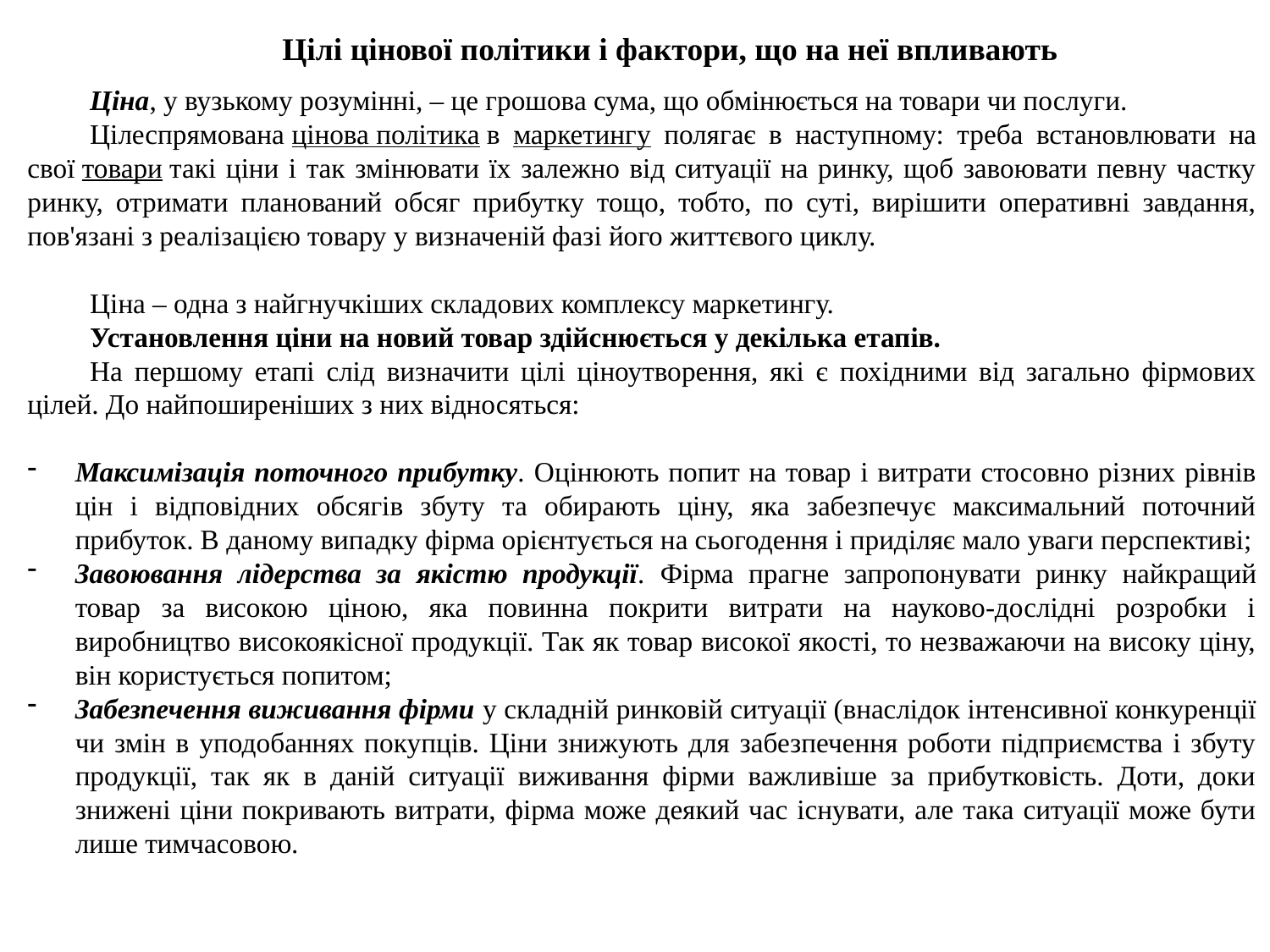

Цілі цінової політики і фактори, що на неї впливають
Ціна, у вузькому розумінні, – це грошова сума, що обмінюється на товари чи послуги.
Цілеспрямована цінова політика в маркетингу полягає в наступному: треба встановлювати на свої товари такі ціни і так змінювати їх залежно від ситуації на ринку, щоб завоювати певну частку ринку, отримати планований обсяг прибутку тощо, тобто, по суті, вирішити оперативні завдання, пов'язані з реалізацією товару у визначеній фазі його життєвого циклу.

Ціна – одна з найгнучкіших складових комплексу маркетингу.
Установлення ціни на новий товар здійснюється у декілька етапів.
На першому етапі слід визначити цілі ціноутворення, які є похідними від загально фірмових цілей. До найпоширеніших з них відносяться:

Максимізація поточного прибутку. Оцінюють попит на товар і витрати стосовно різних рівнів цін і відповідних обсягів збуту та обирають ціну, яка забезпечує максимальний поточний прибуток. В даному випадку фірма орієнтується на сьогодення і приділяє мало уваги перспективі;
Завоювання лідерства за якістю продукції. Фірма прагне запропонувати ринку найкращий товар за високою ціною, яка повинна покрити витрати на науково-дослідні розробки і виробництво високоякісної продукції. Так як товар високої якості, то незважаючи на високу ціну, він користується попитом;
Забезпечення виживання фірми у складній ринковій ситуації (внаслідок інтенсивної конкуренції чи змін в уподобаннях покупців. Ціни знижують для забезпечення роботи підприємства і збуту продукції, так як в даній ситуації виживання фірми важливіше за прибутковість. Доти, доки знижені ціни покривають витрати, фірма може деякий час існувати, але така ситуації може бути лише тимчасовою.